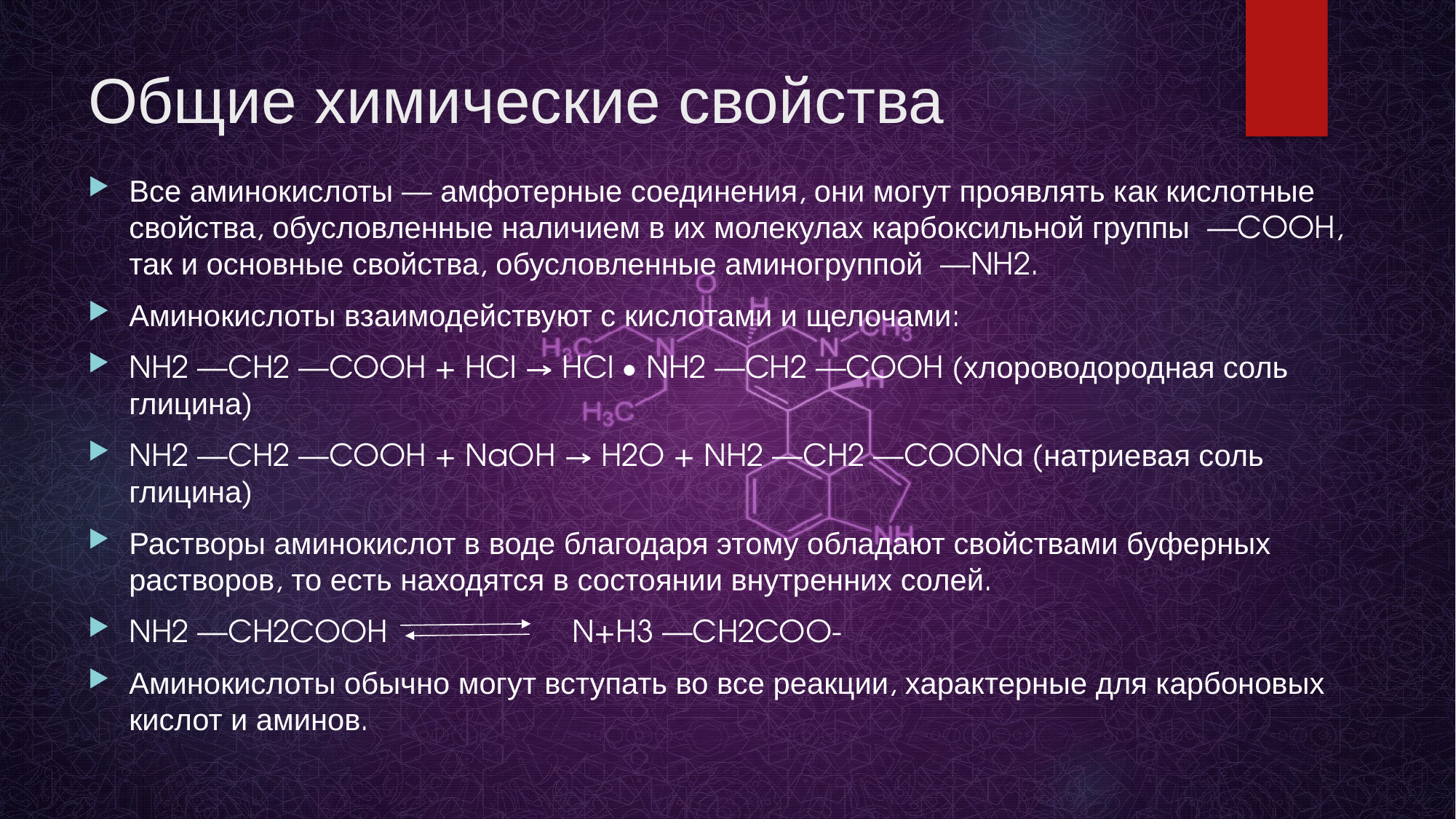

# Общие химические свойства
Все аминокислоты — амфотерные соединения, они могут проявлять как кислотные свойства, обусловленные наличием в их молекулах карбоксильной группы  —COOH, так и основные свойства, обусловленные аминогруппой  —NH2.
Аминокислоты взаимодействуют с кислотами и щелочами:
NH2 —CH2 —COOH + HCl → HCl • NH2 —CH2 —COOH (хлороводородная соль глицина)
NH2 —CH2 —COOH + NaOH → H2O + NH2 —CH2 —COONa (натриевая соль глицина)
Растворы аминокислот в воде благодаря этому обладают свойствами буферных растворов, то есть находятся в состоянии внутренних солей.
NH2 —CH2COOH                      N+H3 —CH2COO-
Аминокислоты обычно могут вступать во все реакции, характерные для карбоновых кислот и аминов.